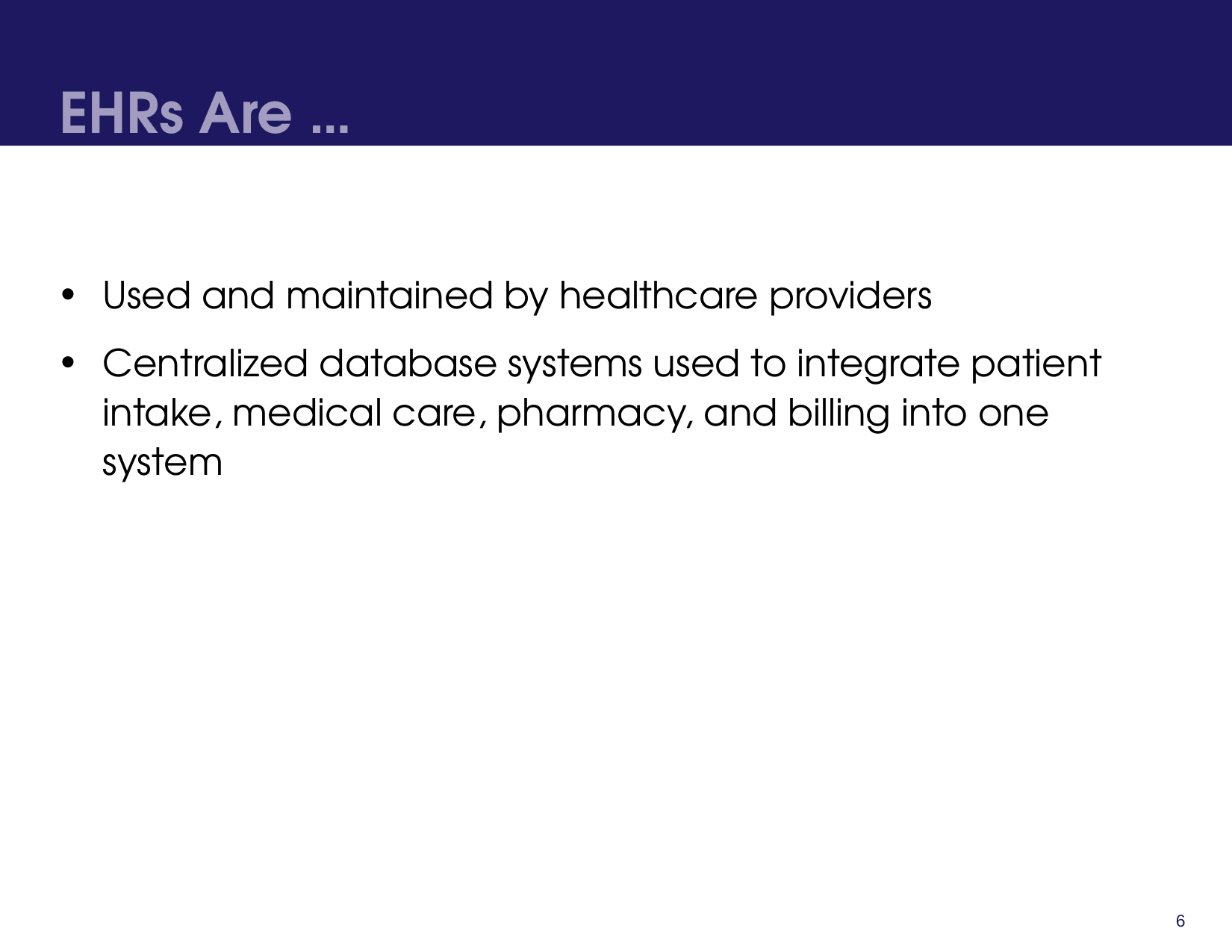

# EHRs Are …
Used and maintained by healthcare providers
Centralized database systems used to integrate patient intake, medical care, pharmacy, and billing into one system
6